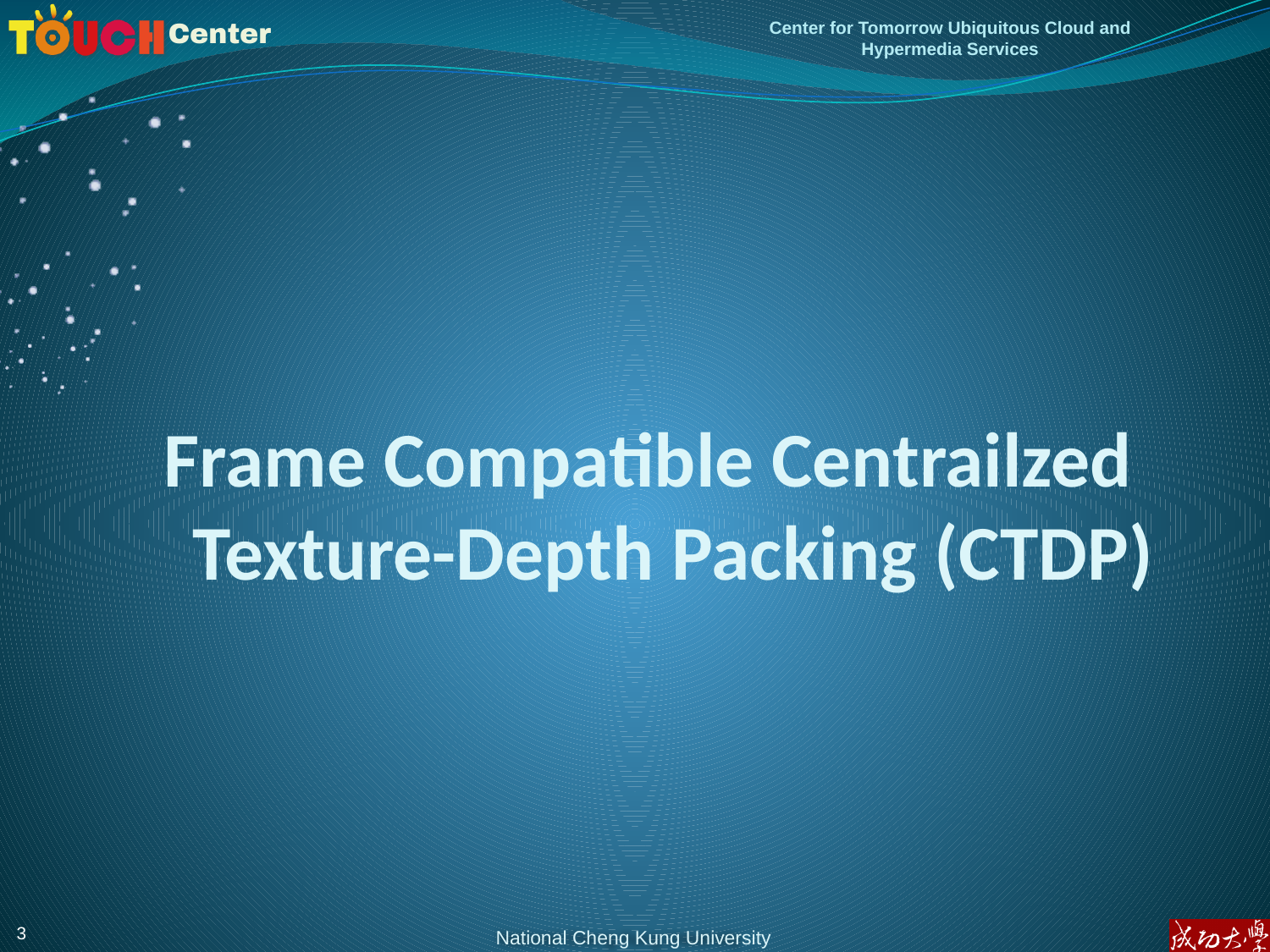

# Frame Compatible Centrailzed Texture-Depth Packing (CTDP)